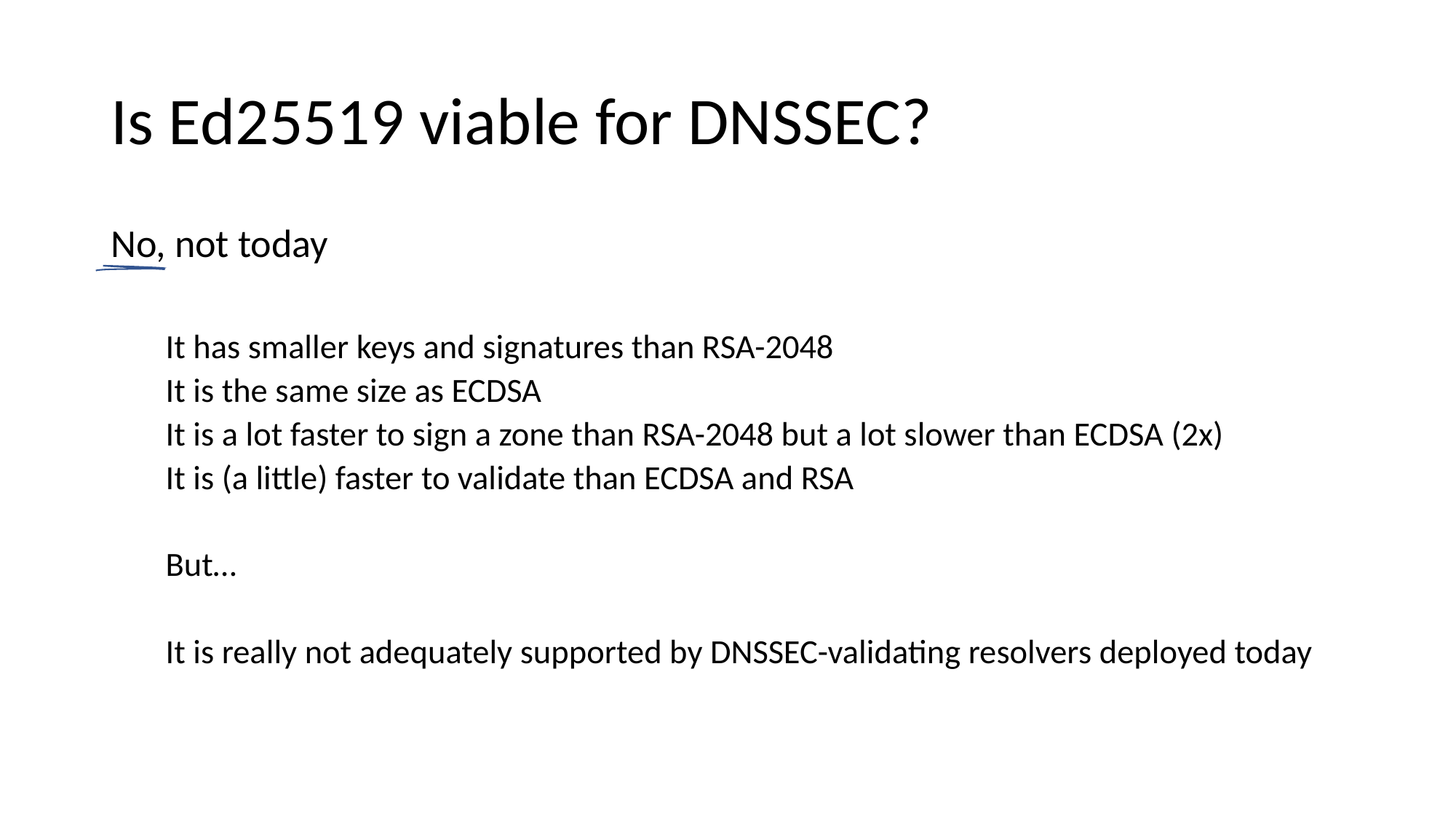

# Is Ed25519 viable for DNSSEC?
No, not today

It has smaller keys and signatures than RSA-2048
It is the same size as ECDSA
It is a lot faster to sign a zone than RSA-2048 but a lot slower than ECDSA (2x)
It is (a little) faster to validate than ECDSA and RSA

But…

It is really not adequately supported by DNSSEC-validating resolvers deployed today